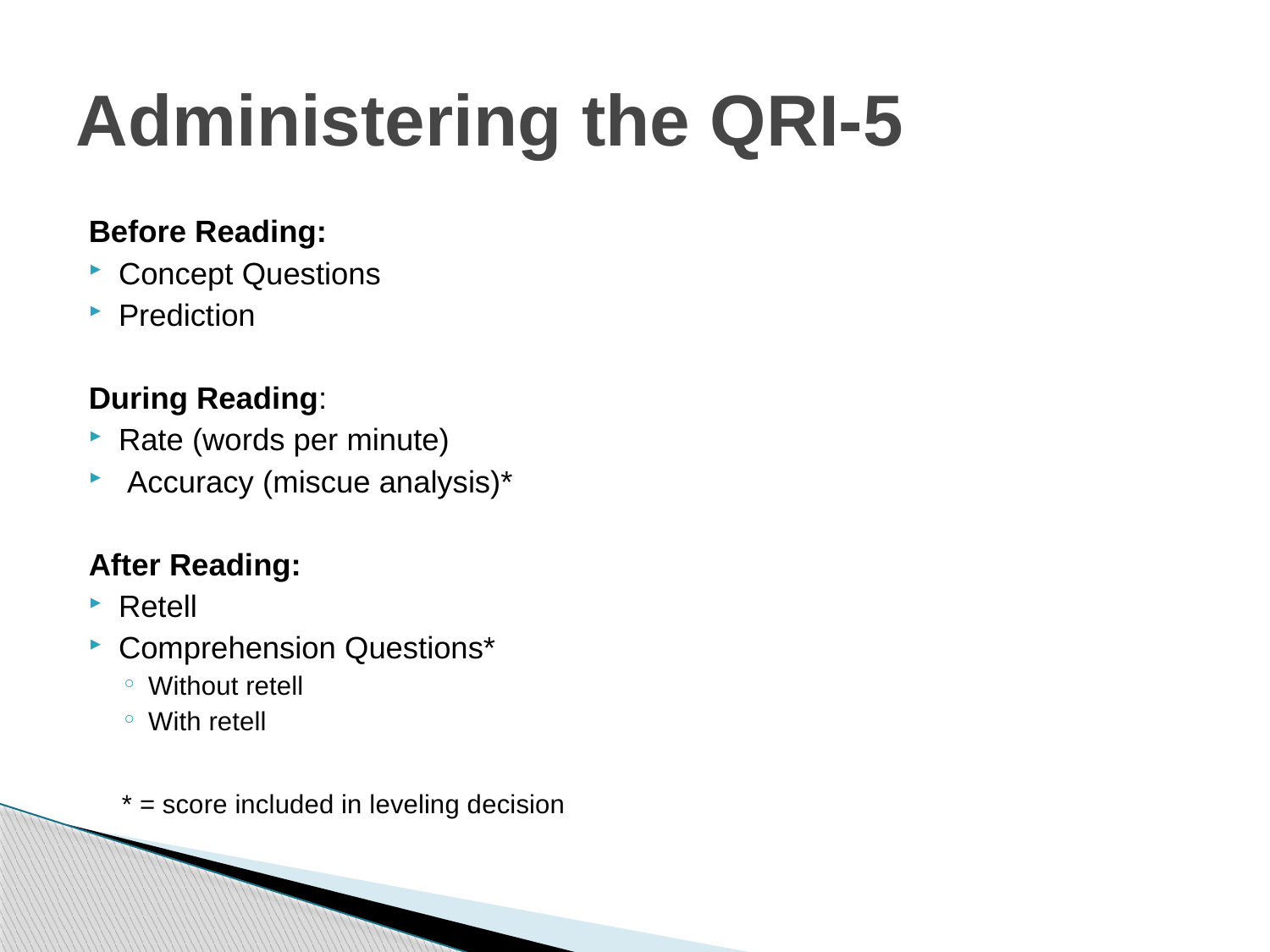

# Administering the QRI-5
Before Reading:
Concept Questions
Prediction

During Reading:
Rate (words per minute)
 Accuracy (miscue analysis)*

After Reading:
Retell
Comprehension Questions*
Without retell
With retell

* = score included in leveling decision